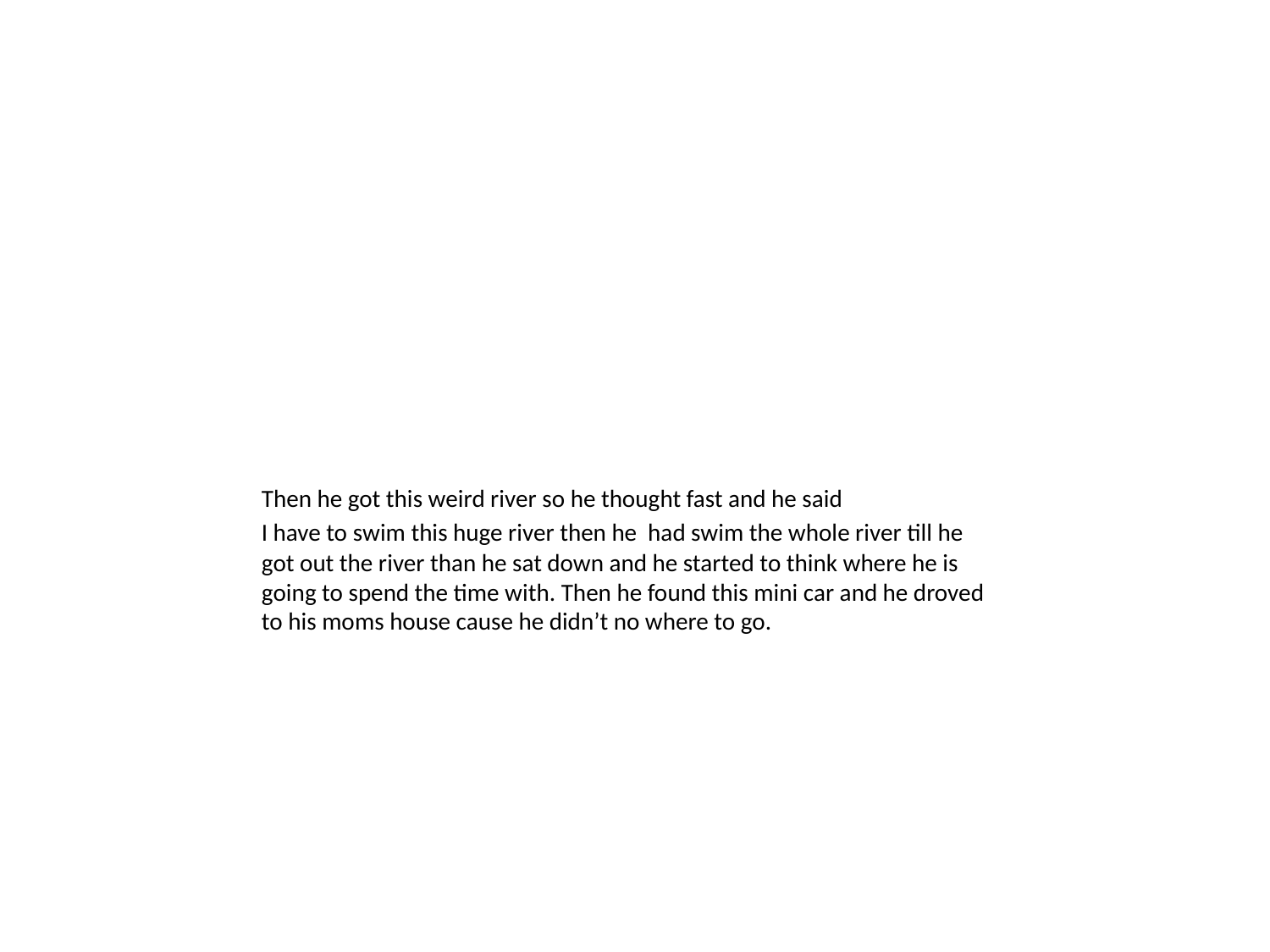

#
Then he got this weird river so he thought fast and he said
I have to swim this huge river then he  had swim the whole river till he got out the river than he sat down and he started to think where he is going to spend the time with. Then he found this mini car and he droved to his moms house cause he didn’t no where to go.